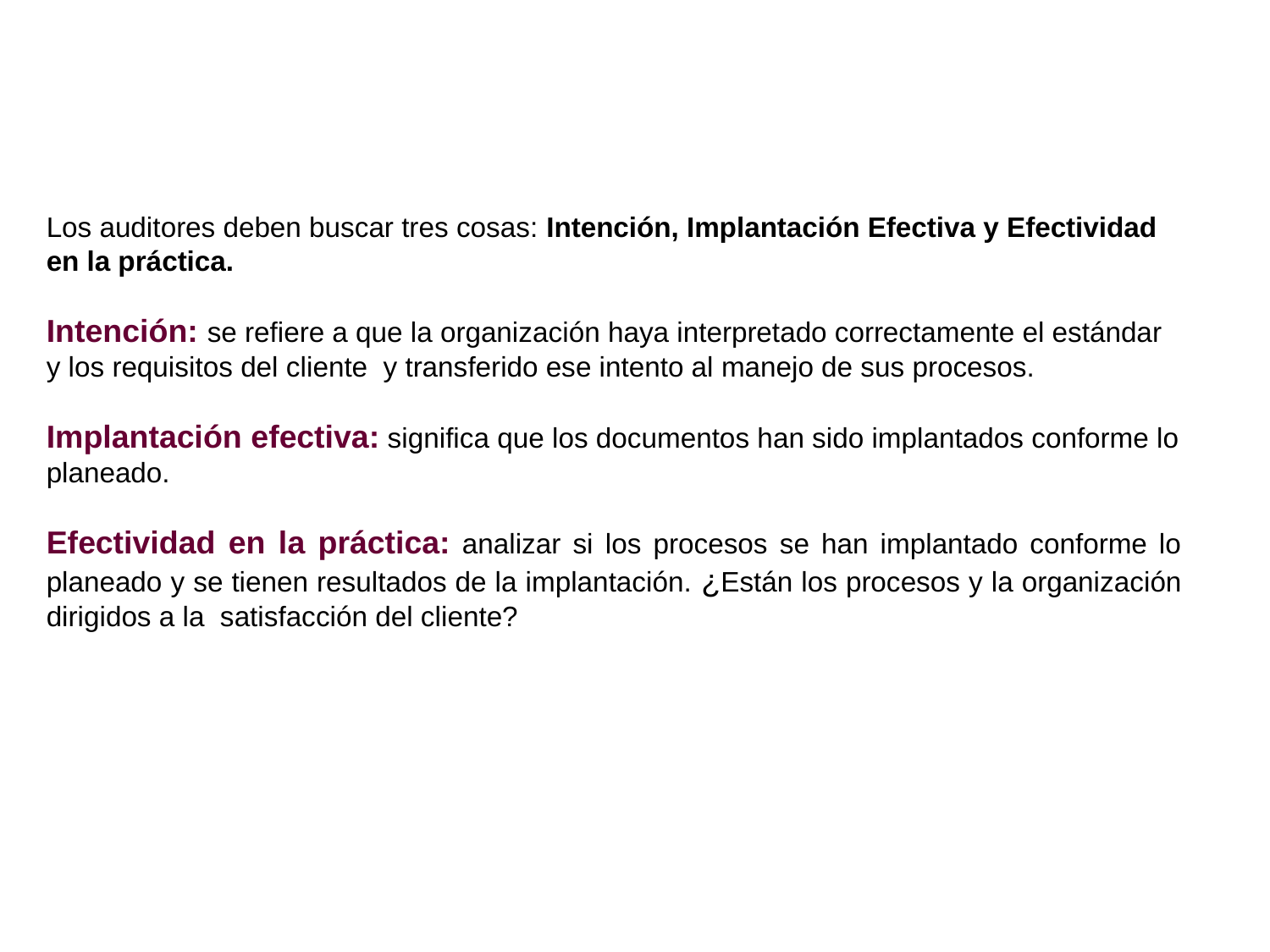

CONCLUSIONES

Los auditores deben buscar tres cosas: Intención, Implantación Efectiva y Efectividad en la práctica.

Intención: se refiere a que la organización haya interpretado correctamente el estándar y los requisitos del cliente  y transferido ese intento al manejo de sus procesos.

Implantación efectiva: significa que los documentos han sido implantados conforme lo planeado.

Efectividad en la práctica: analizar si los procesos se han implantado conforme lo planeado y se tienen resultados de la implantación. ¿Están los procesos y la organización dirigidos a la  satisfacción del cliente?